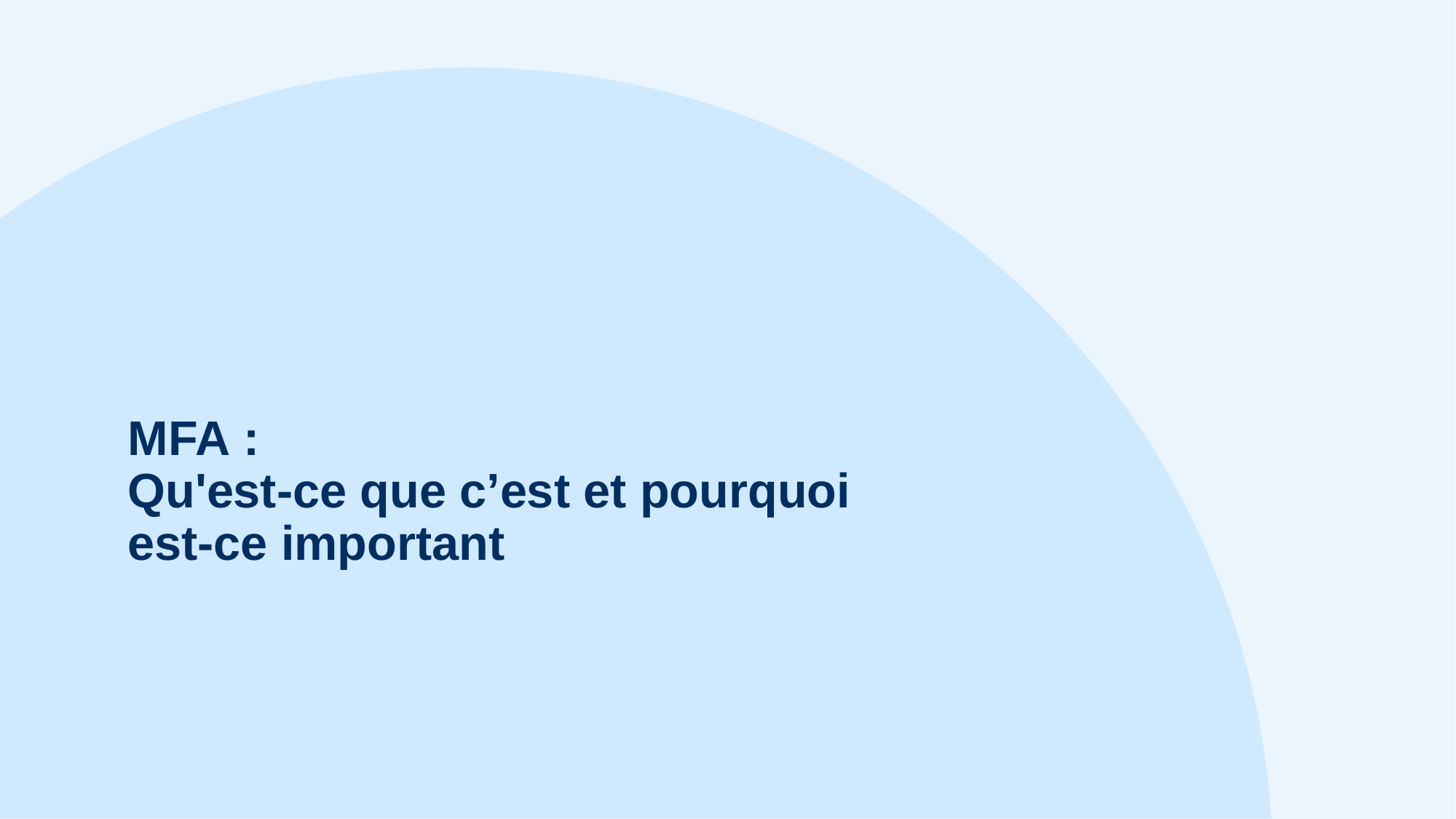

# MFA : Qu'est-ce que c’est et pourquoi est-ce important